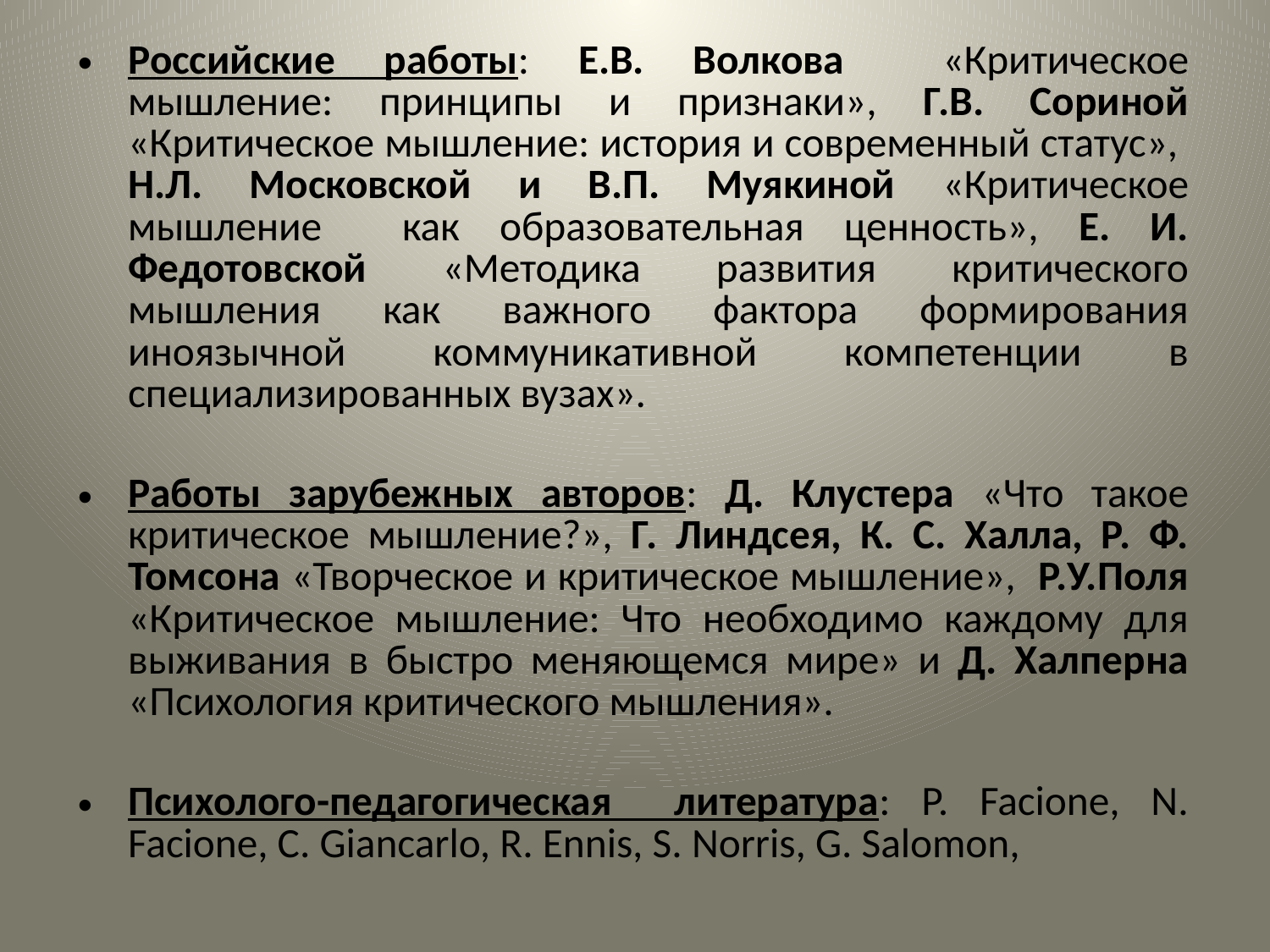

Российские работы: Е.В. Волкова  «Критическое мышление: принципы и признаки», Г.В. Сориной «Критическое мышление: история и современный статус»,  Н.Л. Московской и В.П. Муякиной «Критическое мышление  как образовательная ценность», Е. И. Федотовской «Методика развития критического мышления как важного фактора формирования иноязычной коммуникативной компетенции в специализированных вузах».

Работы зарубежных авторов: Д. Клустера «Что такое критическое мышление?», Г. Линдсея, К. С. Халла, Р. Ф. Томсона «Творческое и критическое мышление»,  Р.У.Поля «Критическое мышление: Что необходимо каждому для выживания в быстро меняющемся мире» и Д. Халперна «Психология критического мышления».

Психолого-педагогическая  литература: P. Facione, N. Facione, C. Giancarlo, R. Ennis, S. Norris, G. Salomon,